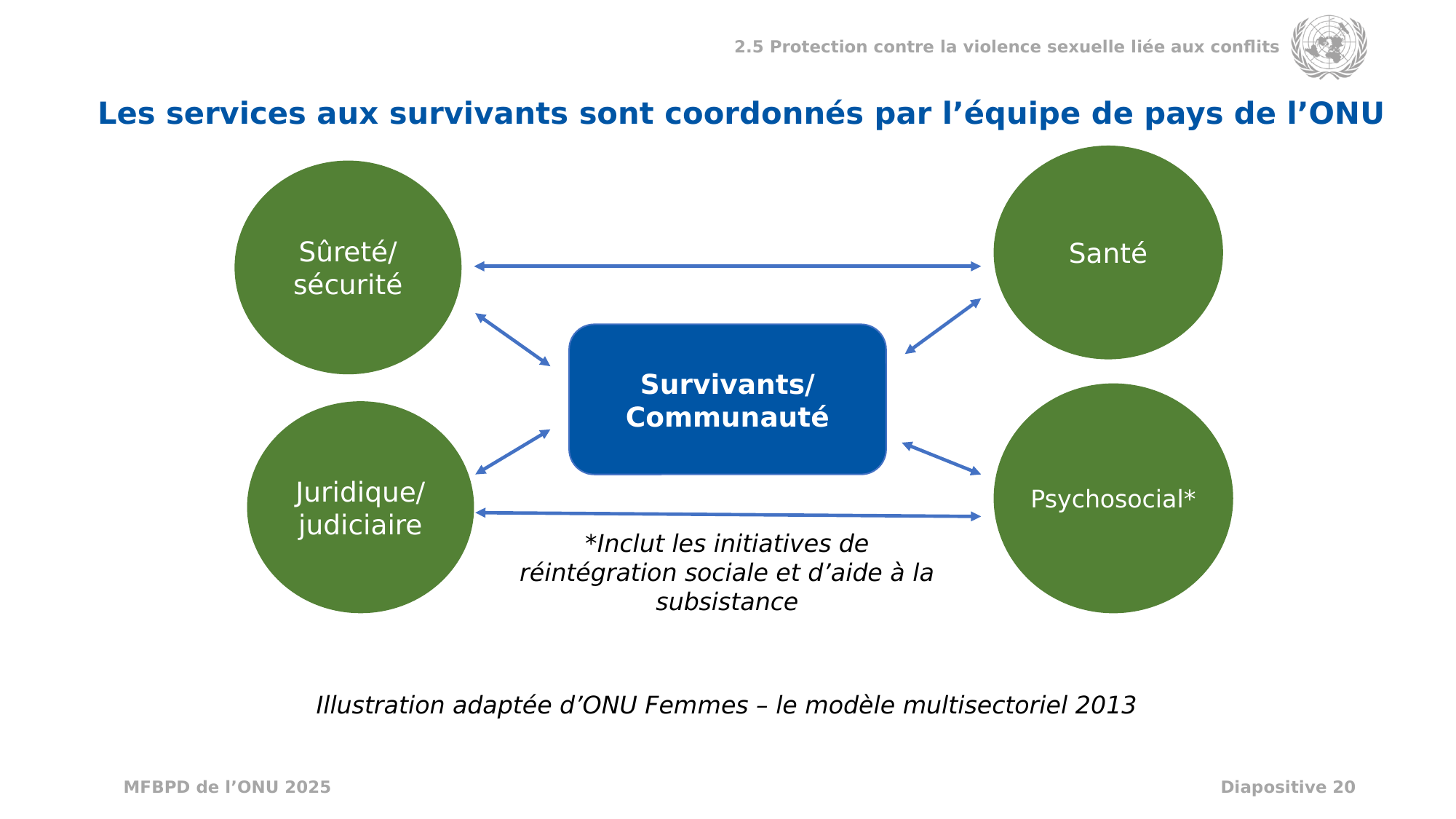

Les services aux survivants sont coordonnés par l’équipe de pays de l’ONU
Santé
Sûreté/ sécurité
Survivants/
Communauté
Psychosocial*
Juridique/judiciaire
*Inclut les initiatives de réintégration sociale et d’aide à la subsistance
Illustration adaptée d’ONU Femmes – le modèle multisectoriel 2013